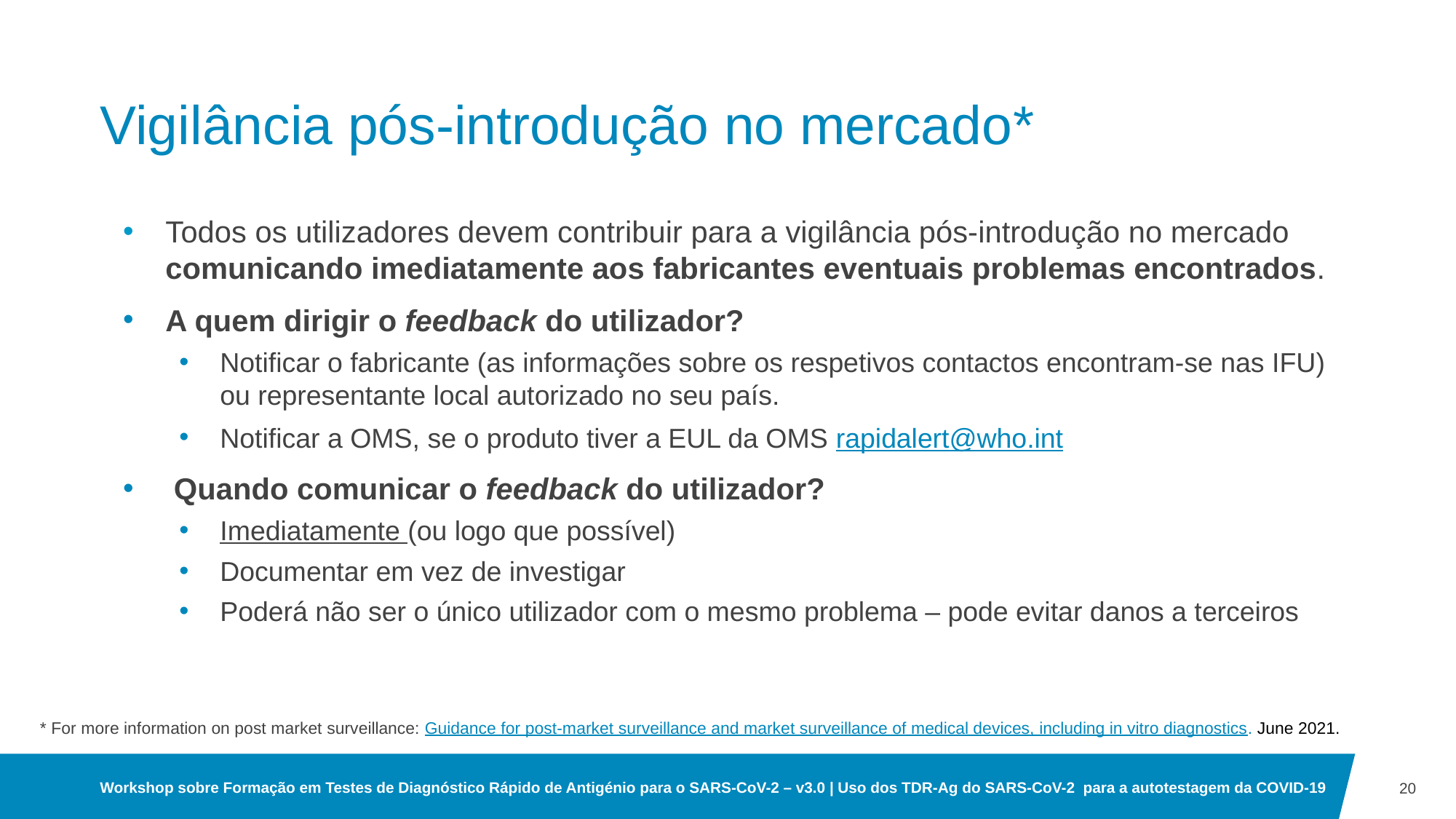

# Vigilância pós-introdução no mercado*
Todos os utilizadores devem contribuir para a vigilância pós-introdução no mercado comunicando imediatamente aos fabricantes eventuais problemas encontrados.
A quem dirigir o feedback do utilizador?
Notificar o fabricante (as informações sobre os respetivos contactos encontram-se nas IFU) ou representante local autorizado no seu país.
Notificar a OMS, se o produto tiver a EUL da OMS rapidalert@who.int
 Quando comunicar o feedback do utilizador?
Imediatamente (ou logo que possível)
Documentar em vez de investigar
Poderá não ser o único utilizador com o mesmo problema – pode evitar danos a terceiros

* For more information on post market surveillance: Guidance for post-market surveillance and market surveillance of medical devices, including in vitro diagnostics. June 2021.
20
Workshop sobre Formação em Testes de Diagnóstico Rápido de Antigénio para o SARS-CoV-2 – v3.0 | Uso dos TDR-Ag do SARS-CoV-2  para a autotestagem da COVID-19